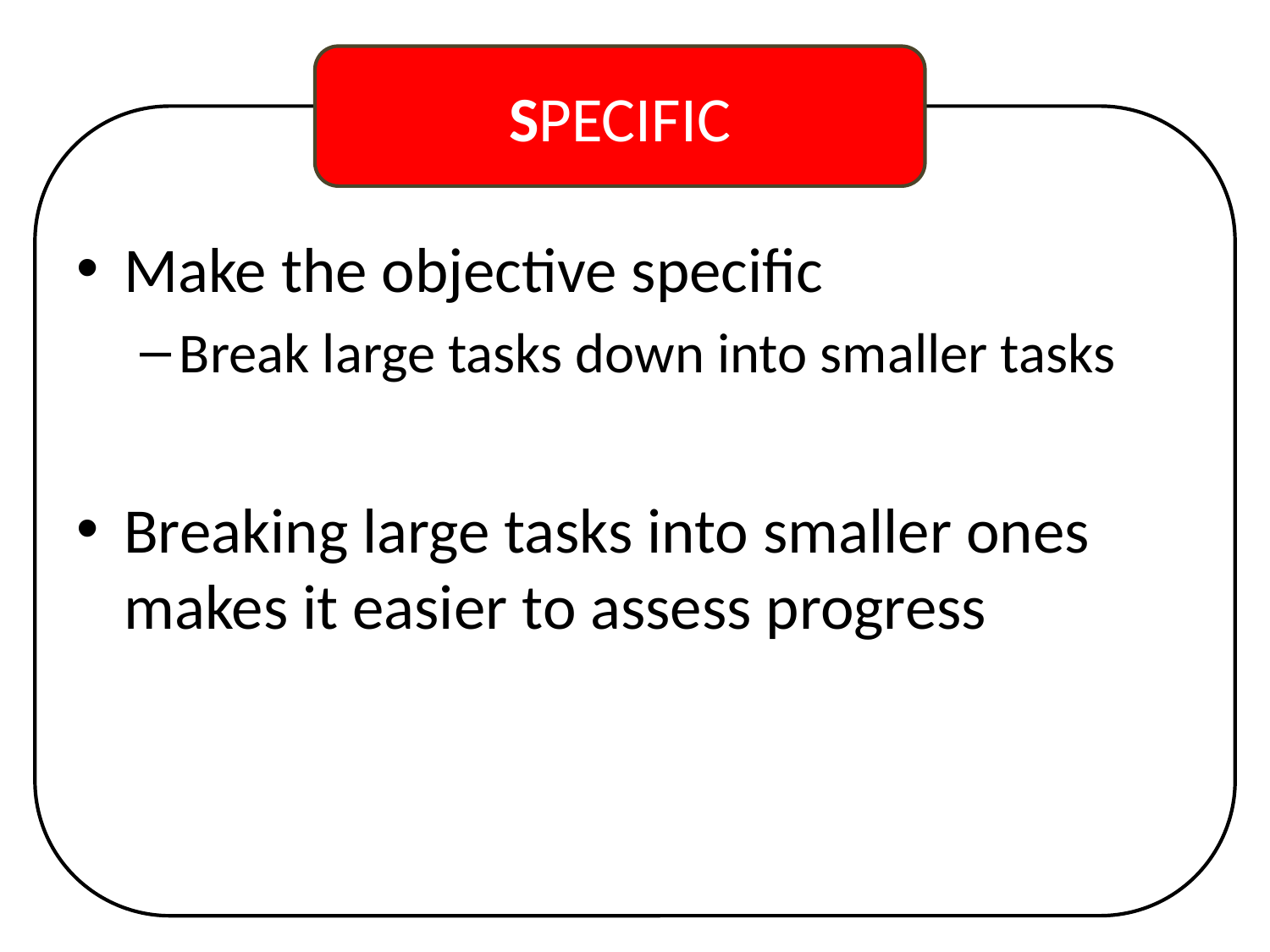

SPECIFIC

Make the objective specific
Break large tasks down into smaller tasks

Breaking large tasks into smaller ones makes it easier to assess progress